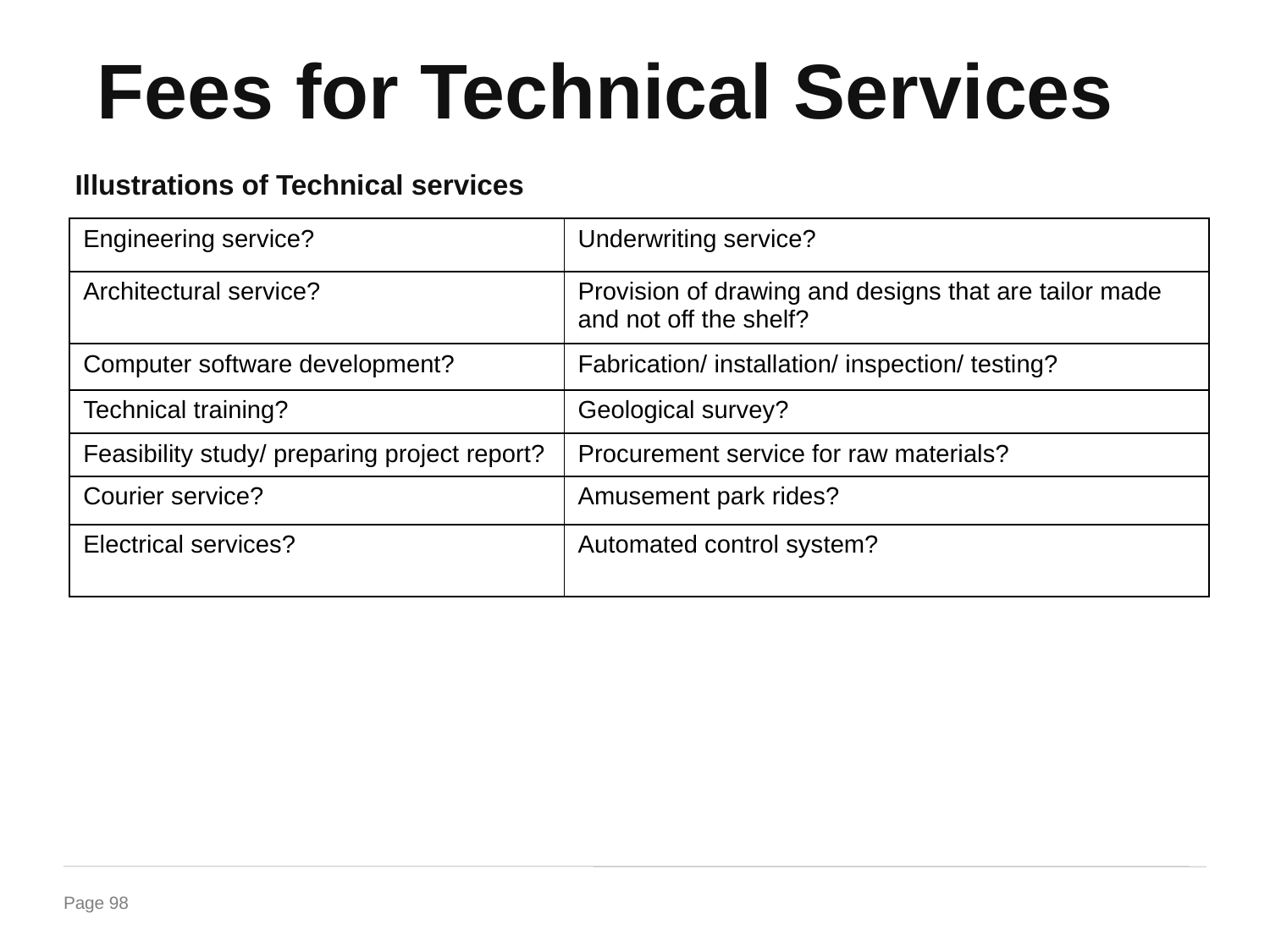

Fees for Technical Services
Illustrations of Technical services
| Engineering service? | Underwriting service? |
| --- | --- |
| Architectural service? | Provision of drawing and designs that are tailor made and not off the shelf? |
| Computer software development? | Fabrication/ installation/ inspection/ testing? |
| Technical training? | Geological survey? |
| Feasibility study/ preparing project report? | Procurement service for raw materials? |
| Courier service? | Amusement park rides? |
| Electrical services? | Automated control system? |